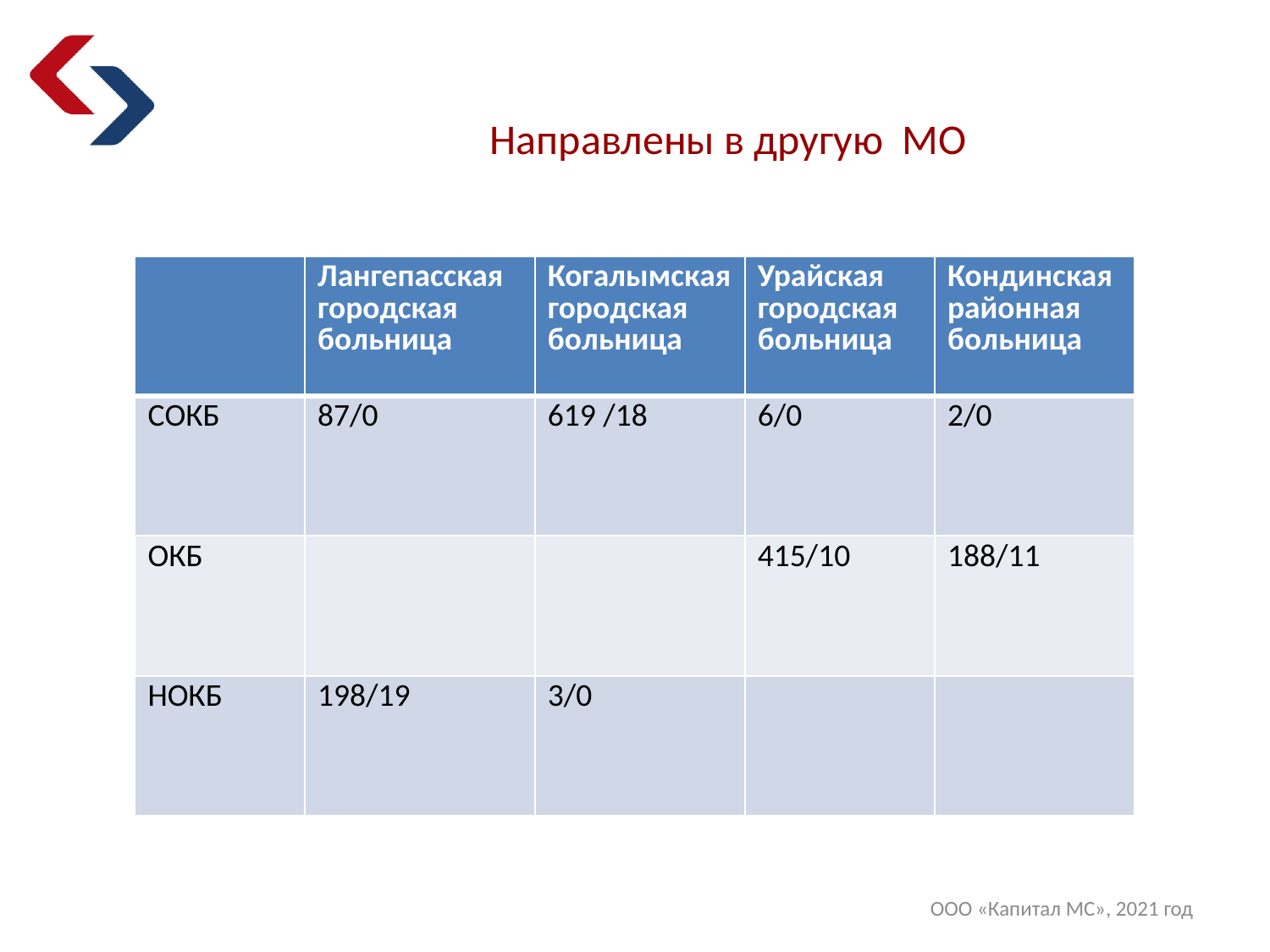

Направлены в другую  МО
|  | Лангепасская городская больница | Когалымская городская больница | Урайская городская больница | Кондинская районная больница |
| --- | --- | --- | --- | --- |
| СОКБ | 87/0 | 619 /18 | 6/0 | 2/0 |
| ОКБ |  |  | 415/10 | 188/11 |
| НОКБ | 198/19 | 3/0 |  |  |
.
ООО «Капитал МС», 2021 год